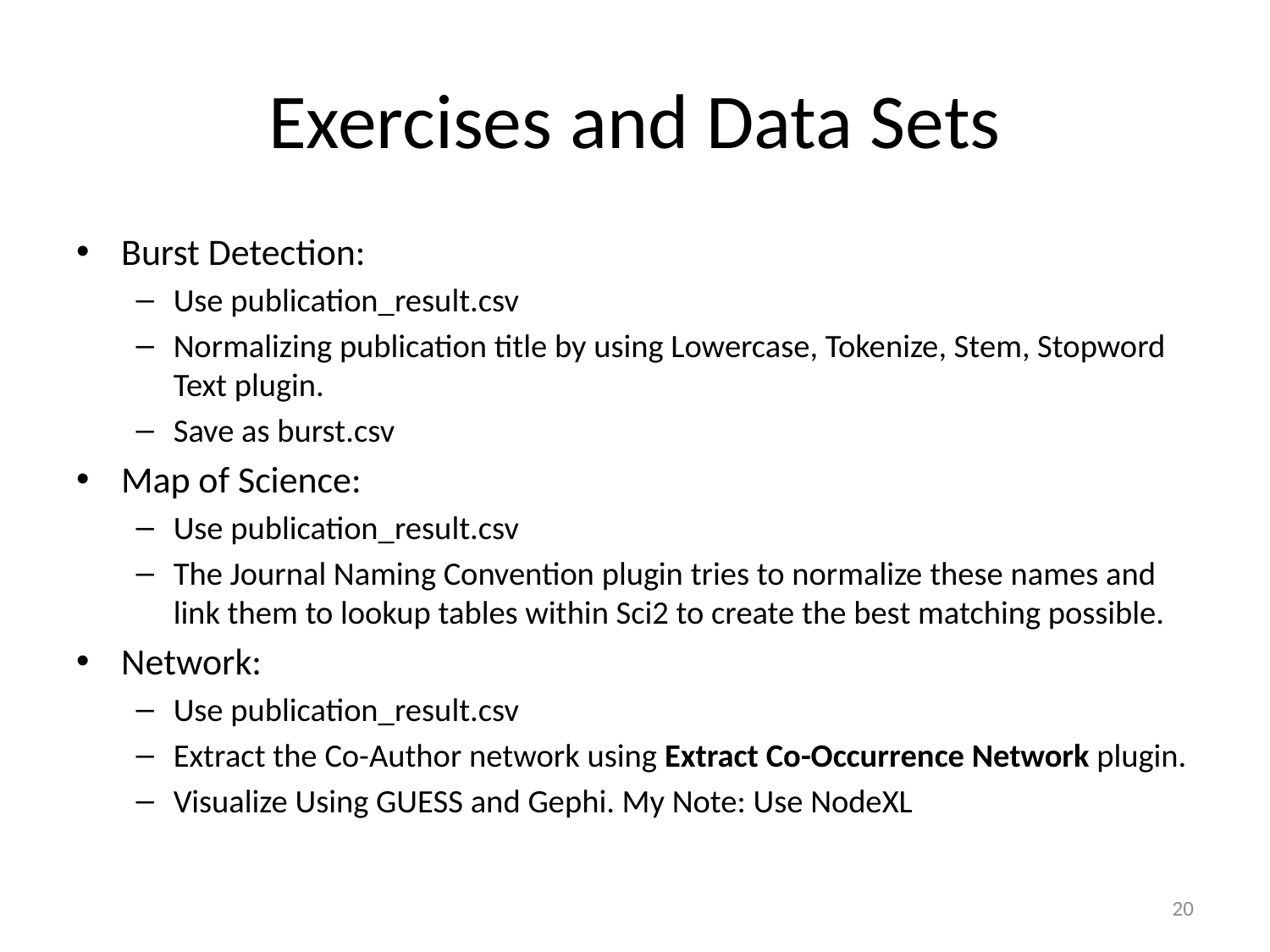

# Exercises and Data Sets
Burst Detection:
Use publication_result.csv
Normalizing publication title by using Lowercase, Tokenize, Stem, Stopword Text plugin.
Save as burst.csv
Map of Science:
Use publication_result.csv
The Journal Naming Convention plugin tries to normalize these names and link them to lookup tables within Sci2 to create the best matching possible.
Network:
Use publication_result.csv
Extract the Co-Author network using Extract Co-Occurrence Network plugin.
Visualize Using GUESS and Gephi. My Note: Use NodeXL

20